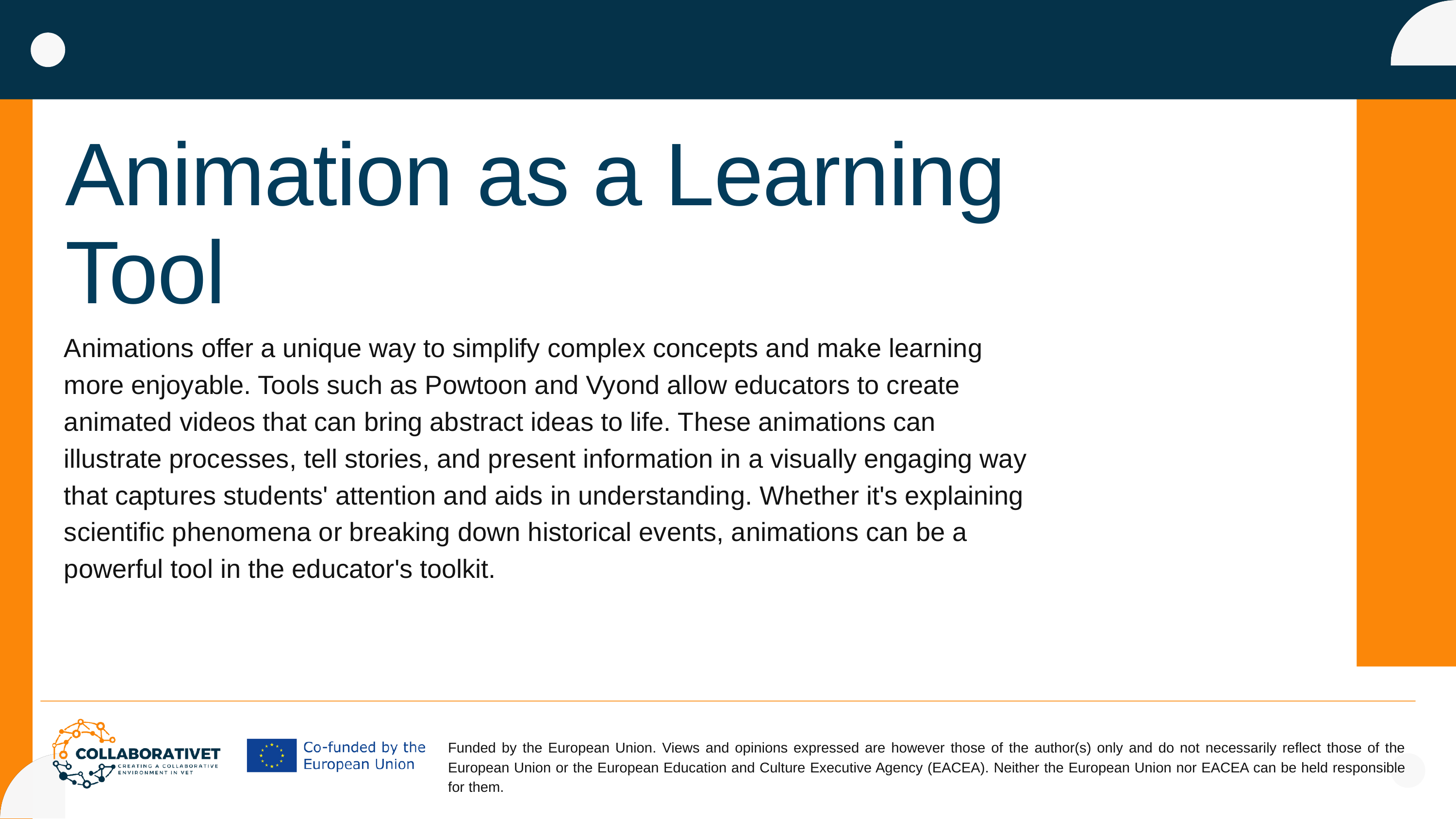

Animation as a Learning Tool
Animations offer a unique way to simplify complex concepts and make learning more enjoyable. Tools such as Powtoon and Vyond allow educators to create animated videos that can bring abstract ideas to life. These animations can illustrate processes, tell stories, and present information in a visually engaging way that captures students' attention and aids in understanding. Whether it's explaining scientific phenomena or breaking down historical events, animations can be a powerful tool in the educator's toolkit.

Funded by the European Union. Views and opinions expressed are however those of the author(s) only and do not necessarily reflect those of the European Union or the European Education and Culture Executive Agency (EACEA). Neither the European Union nor EACEA can be held responsible for them.